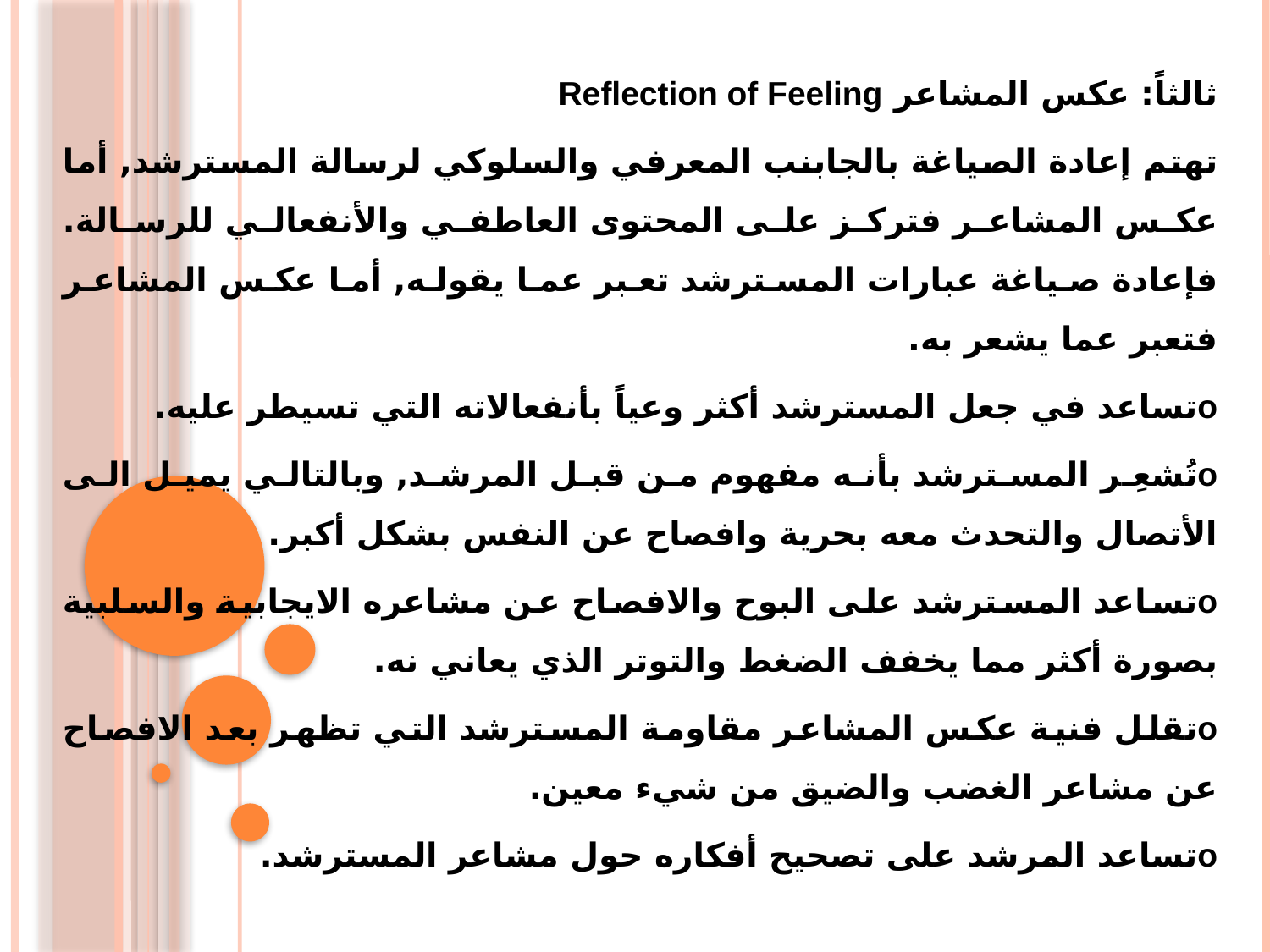

ثالثاً: عكس المشاعر Reflection of Feeling
تهتم إعادة الصياغة بالجابنب المعرفي والسلوكي لرسالة المسترشد, أما عكس المشاعر فتركز على المحتوى العاطفي والأنفعالي للرسالة. فإعادة صياغة عبارات المسترشد تعبر عما يقوله, أما عكس المشاعر فتعبر عما يشعر به.
o	تساعد في جعل المسترشد أكثر وعياً بأنفعالاته التي تسيطر عليه.
o	تُشعِر المسترشد بأنه مفهوم من قبل المرشد, وبالتالي يميل الى الأتصال والتحدث معه بحرية وافصاح عن النفس بشكل أكبر.
o	تساعد المسترشد على البوح والافصاح عن مشاعره الايجابية والسلبية بصورة أكثر مما يخفف الضغط والتوتر الذي يعاني نه.
o	تقلل فنية عكس المشاعر مقاومة المسترشد التي تظهر بعد الافصاح عن مشاعر الغضب والضيق من شيء معين.
o	تساعد المرشد على تصحيح أفكاره حول مشاعر المسترشد.